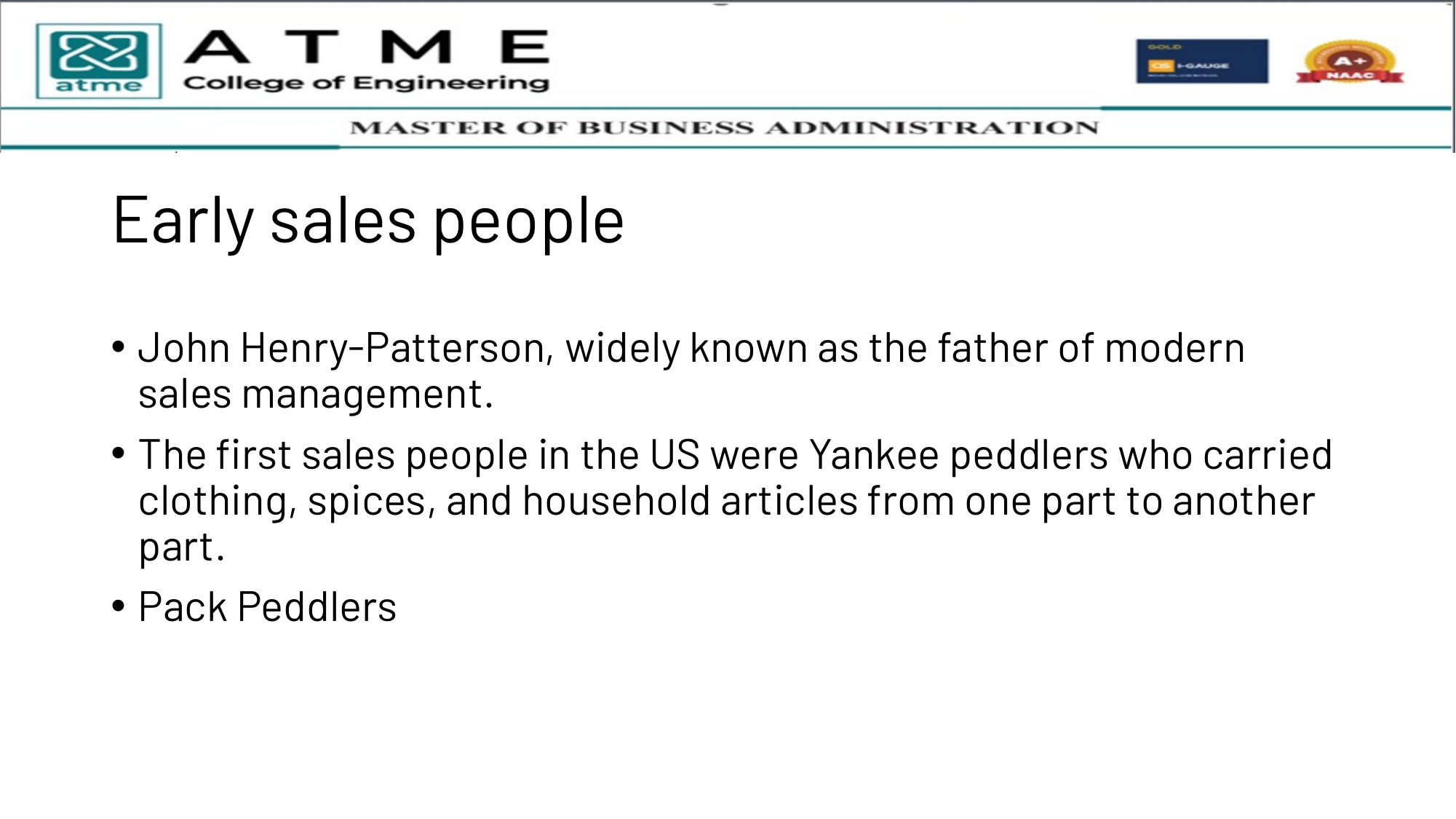

# Early sales people
John Henry-Patterson, widely known as the father of modern sales management.
The first sales people in the US were Yankee peddlers who carried clothing, spices, and household articles from one part to another part.
Pack Peddlers